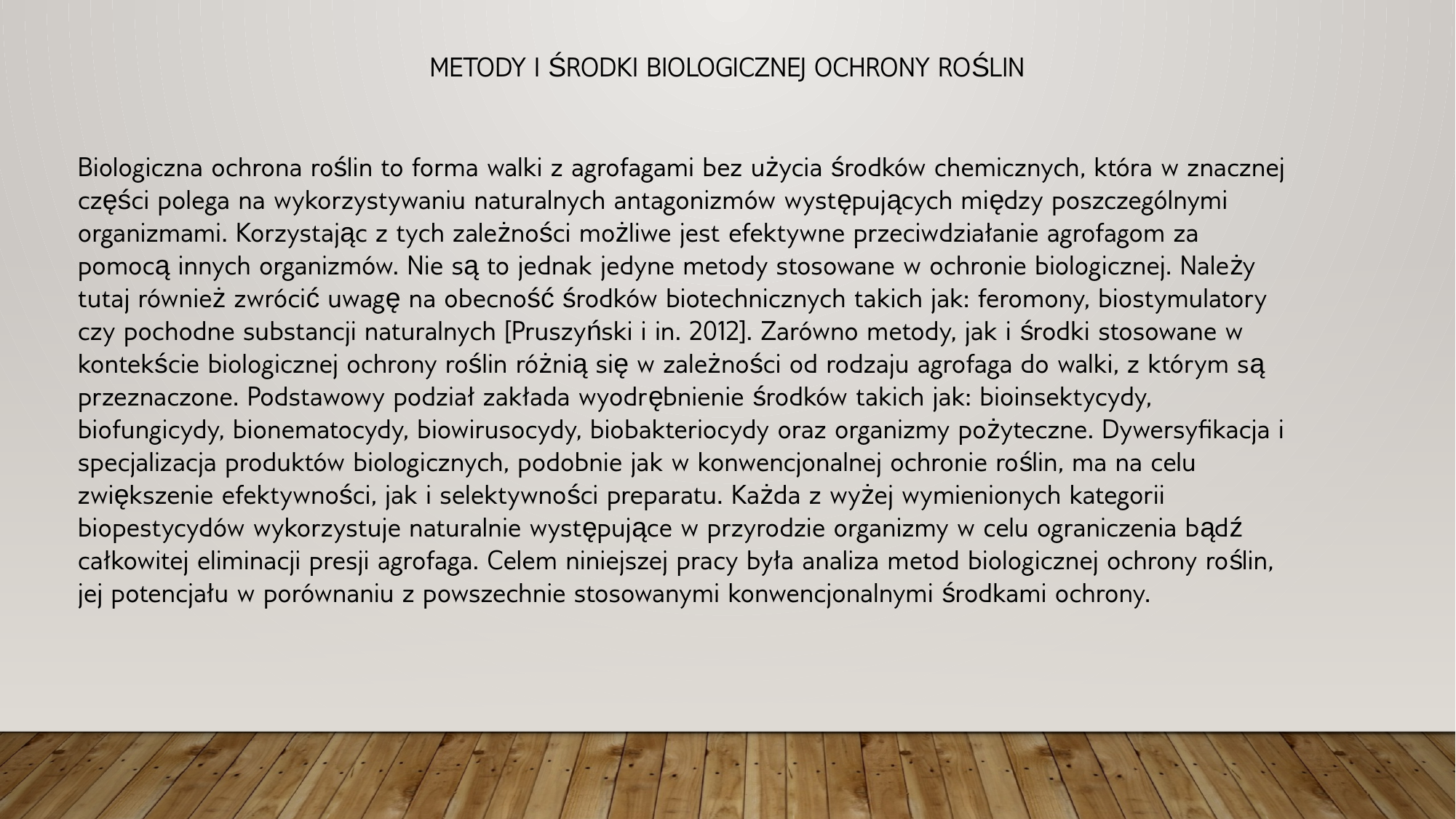

METODY I ŚRODKI BIOLOGICZNEJ OCHRONY ROŚLIN
Biologiczna ochrona roślin to forma walki z agrofagami bez użycia środków chemicznych, która w znacznej części polega na wykorzystywaniu naturalnych antagonizmów występujących między poszczególnymi organizmami. Korzystając z tych zależności możliwe jest efektywne przeciwdziałanie agrofagom za pomocą innych organizmów. Nie są to jednak jedyne metody stosowane w ochronie biologicznej. Należy tutaj również zwrócić uwagę na obecność środków biotechnicznych takich jak: feromony, biostymulatory czy pochodne substancji naturalnych [Pruszyński i in. 2012]. Zarówno metody, jak i środki stosowane w kontekście biologicznej ochrony roślin różnią się w zależności od rodzaju agrofaga do walki, z którym są przeznaczone. Podstawowy podział zakłada wyodrębnienie środków takich jak: bioinsektycydy, biofungicydy, bionematocydy, biowirusocydy, biobakteriocydy oraz organizmy pożyteczne. Dywersyfikacja i specjalizacja produktów biologicznych, podobnie jak w konwencjonalnej ochronie roślin, ma na celu zwiększenie efektywności, jak i selektywności preparatu. Każda z wyżej wymienionych kategorii biopestycydów wykorzystuje naturalnie występujące w przyrodzie organizmy w celu ograniczenia bądź całkowitej eliminacji presji agrofaga. Celem niniejszej pracy była analiza metod biologicznej ochrony roślin, jej potencjału w porównaniu z powszechnie stosowanymi konwencjonalnymi środkami ochrony.